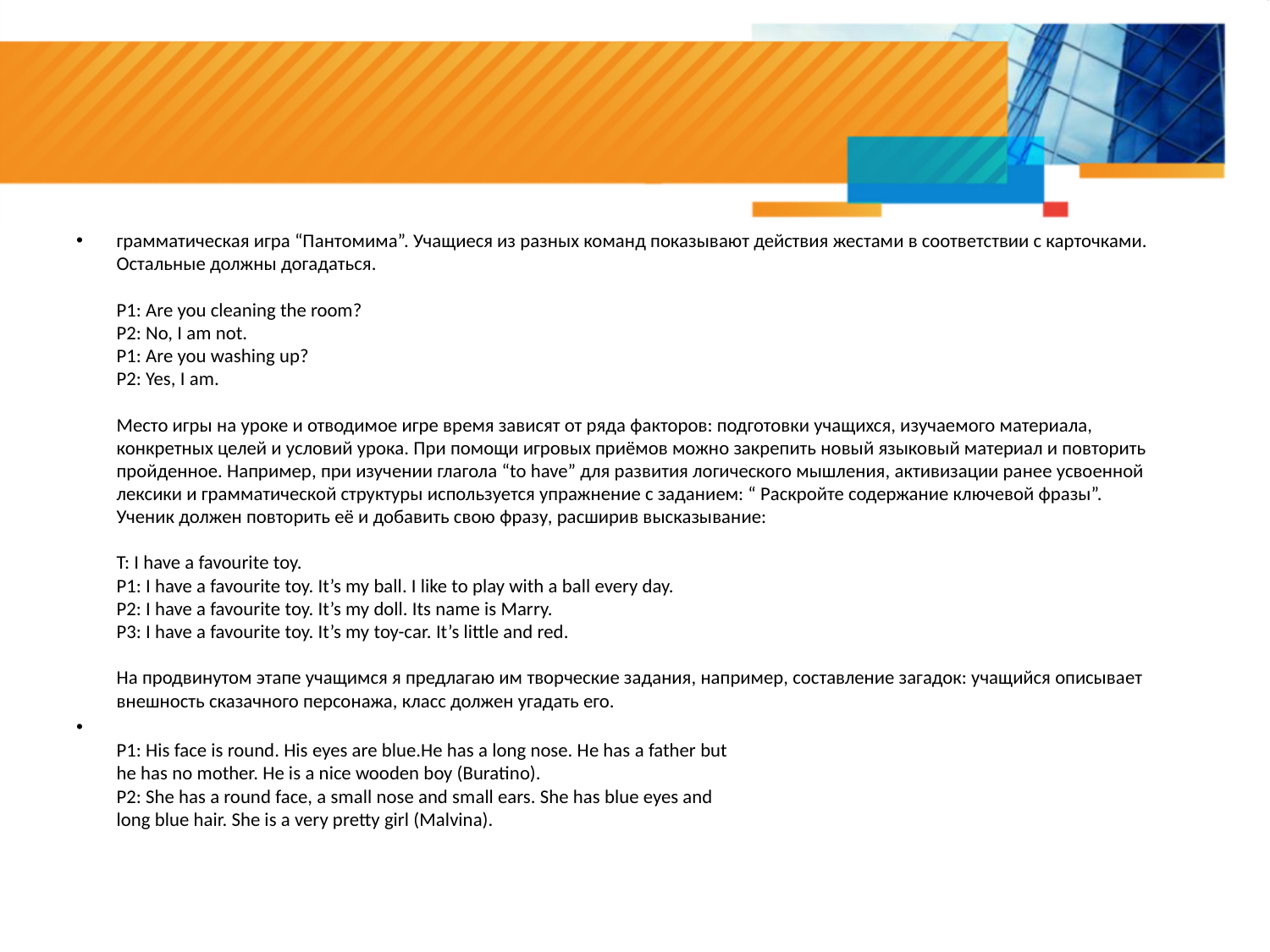

#
грамматическая игра “Пантомима”. Учащиеся из разных команд показывают действия жестами в соответствии с карточками. Остальные должны догадаться.
P1: Are you cleaning the room?
P2: No, I am not.
P1: Are you washing up?
P2: Yes, I am.
Место игры на уроке и отводимое игре время зависят от ряда факторов: подготовки учащихся, изучаемого материала, конкретных целей и условий урока. При помощи игровых приёмов можно закрепить новый языковый материал и повторить пройденное. Например, при изучении глагола “to have” для развития логического мышления, активизации ранее усвоенной лексики и грамматической структуры используется упражнение с заданием: “ Раскройте содержание ключевой фразы”.
Ученик должен повторить её и добавить свою фразу, расширив высказывание:
T: I have a favourite toy. 
P1: I have a favourite toy. It’s my ball. I like to play with a ball every day.
P2: I have a favourite toy. It’s my doll. Its name is Marry.
P3: I have a favourite toy. It’s my toy-car. It’s little and red.
На продвинутом этапе учащимся я предлагаю им творческие задания, например, составление загадок: учащийся описывает внешность сказачного персонажа, класс должен угадать его.
P1: His face is round. His eyes are blue.He has a long nose. He has a father but
he has no mother. He is a nice wooden boy (Buratino). 
P2: She has a round face, a small nose and small ears. She has blue eyes and 
long blue hair. She is a very pretty girl (Malvina).